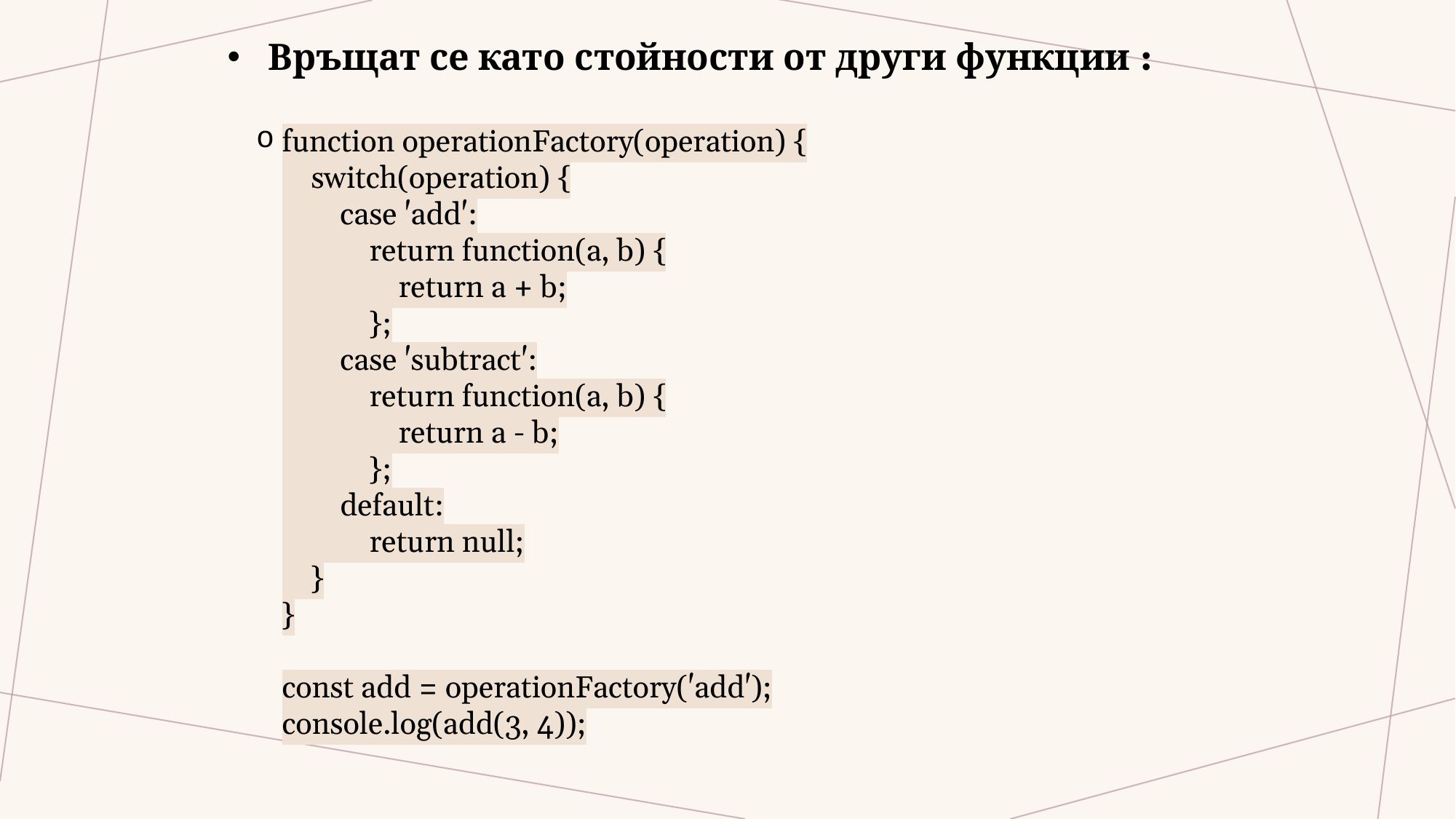

Връщат се като стойности от други функции :

function operationFactory(operation) {
    switch(operation) {
        case 'add':
            return function(a, b) {
                return a + b;
            };
        case 'subtract':
            return function(a, b) {
                return a - b;
            };
        default:
            return null;
    }
}

const add = operationFactory('add');
console.log(add(3, 4));